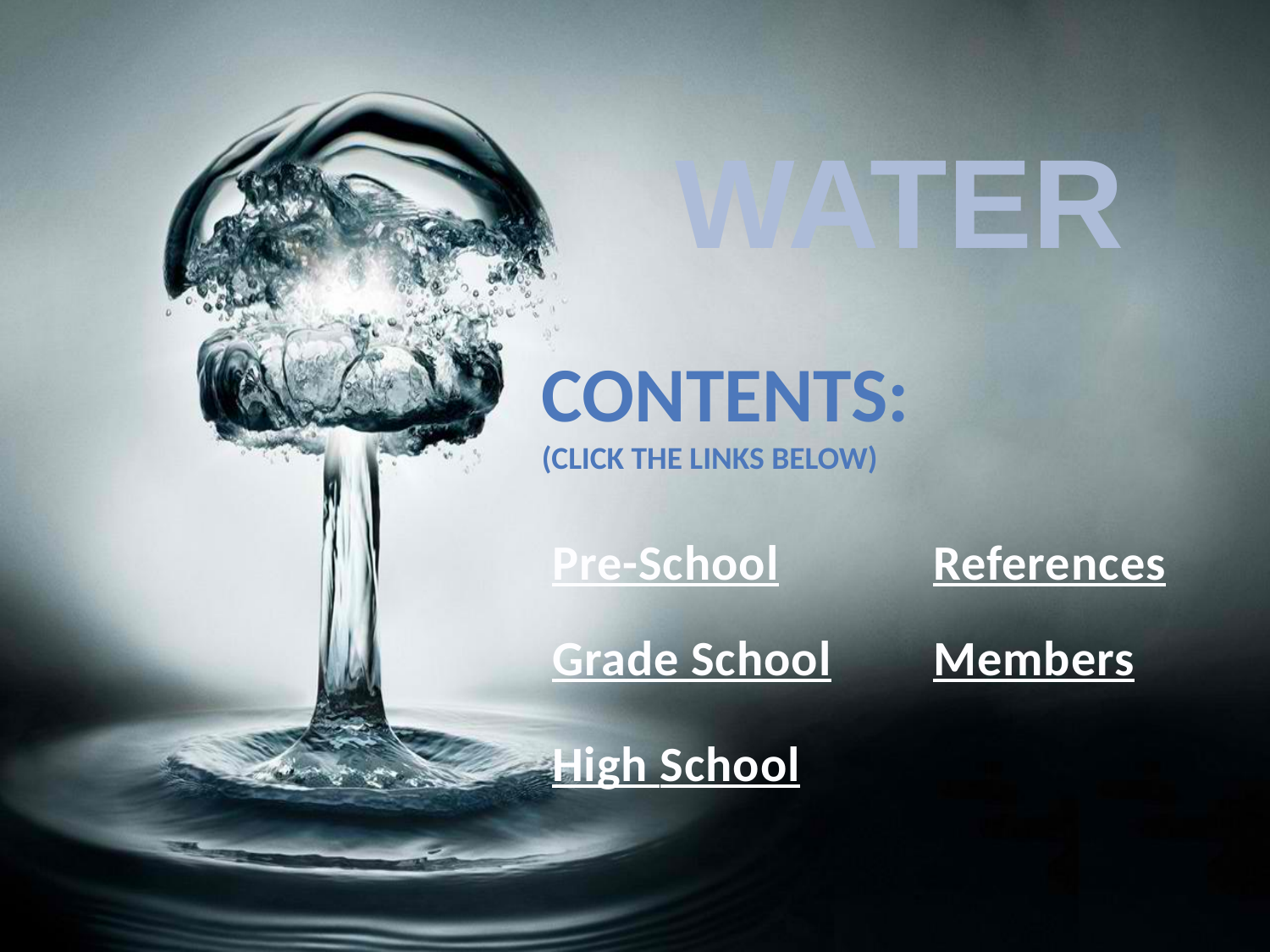

# WATER
CONTENTS: (click the links below)

Pre-School

References

Grade School

Members

High School